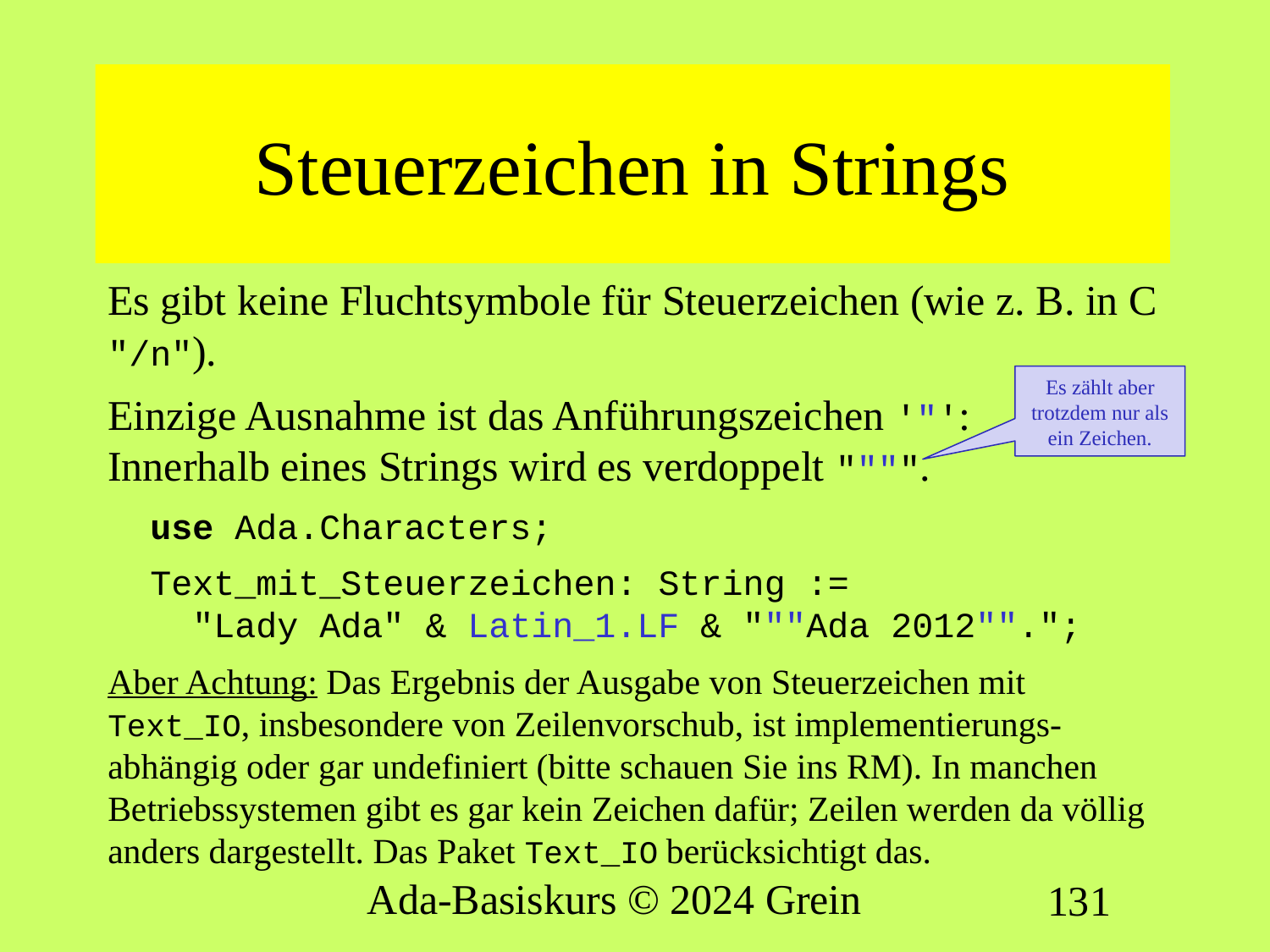

# Steuerzeichen in Strings
Es gibt keine Fluchtsymbole für Steuerzeichen (wie z. B. in C "/n").
Einzige Ausnahme ist das Anführungszeichen '"':
Innerhalb eines Strings wird es verdoppelt """".
  use Ada.Characters;
  Text_mit_Steuerzeichen: String :=
    "Lady Ada" & Latin_1.LF & """Ada 2012"".";
Aber Achtung: Das Ergebnis der Ausgabe von Steuerzeichen mit Text_IO, insbesondere von Zeilenvorschub, ist implementierungs-abhängig oder gar undefiniert (bitte schauen Sie ins RM). In manchen Betriebssystemen gibt es gar kein Zeichen dafür; Zeilen werden da völlig anders dargestellt. Das Paket Text_IO berücksichtigt das.
Es zählt aber trotzdem nur als ein Zeichen.
Ada-Basiskurs © 2024 Grein
131